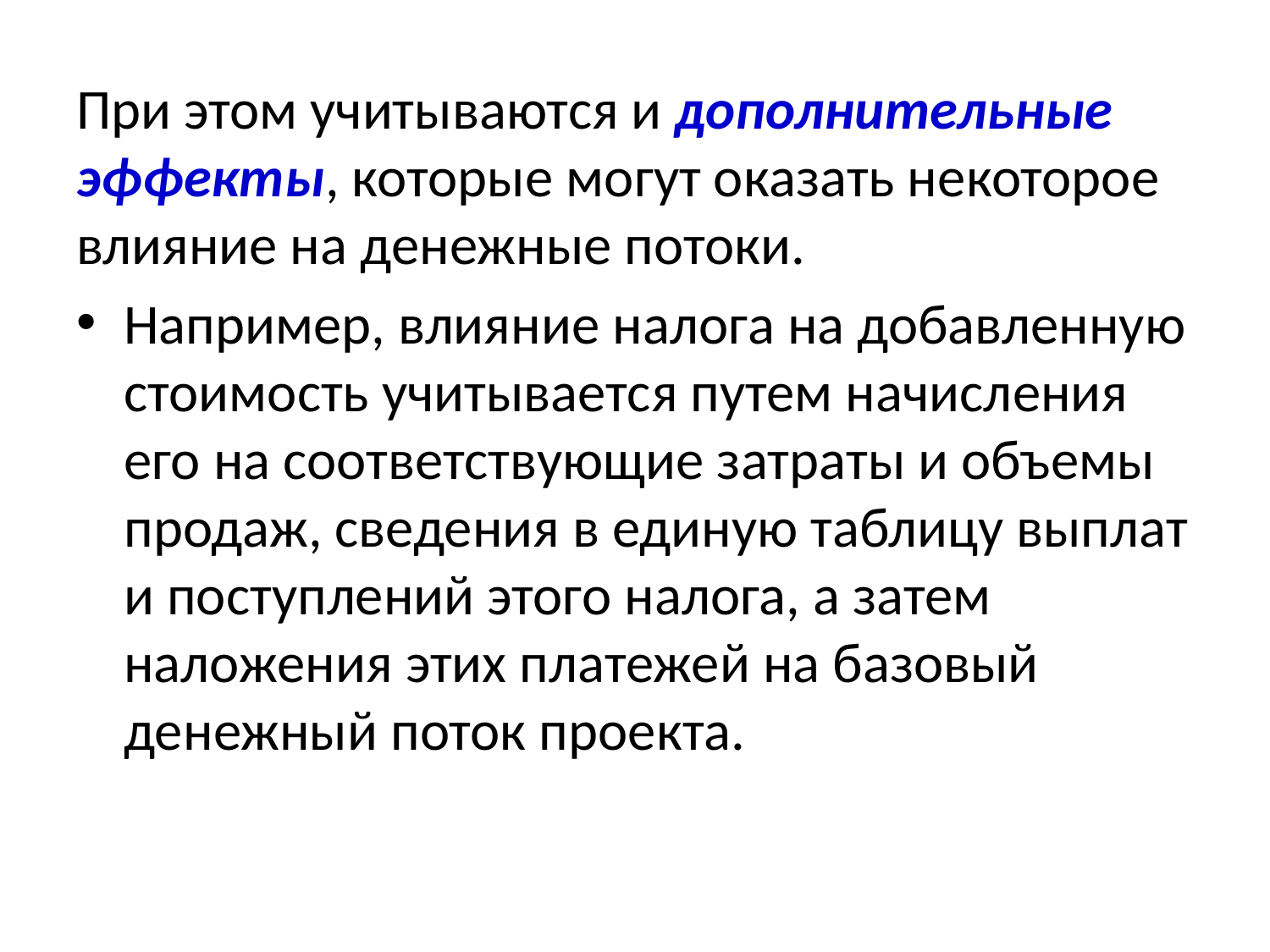

При этом учитываются и дополнительные эффекты, которые могут оказать некоторое влияние на денежные потоки.
Например, влияние налога на добавленную стоимость учитывается путем начисления его на соответствующие затраты и объемы продаж, сведения в единую таблицу выплат и поступлений этого налога, а затем наложения этих платежей на базовый денежный поток проекта.